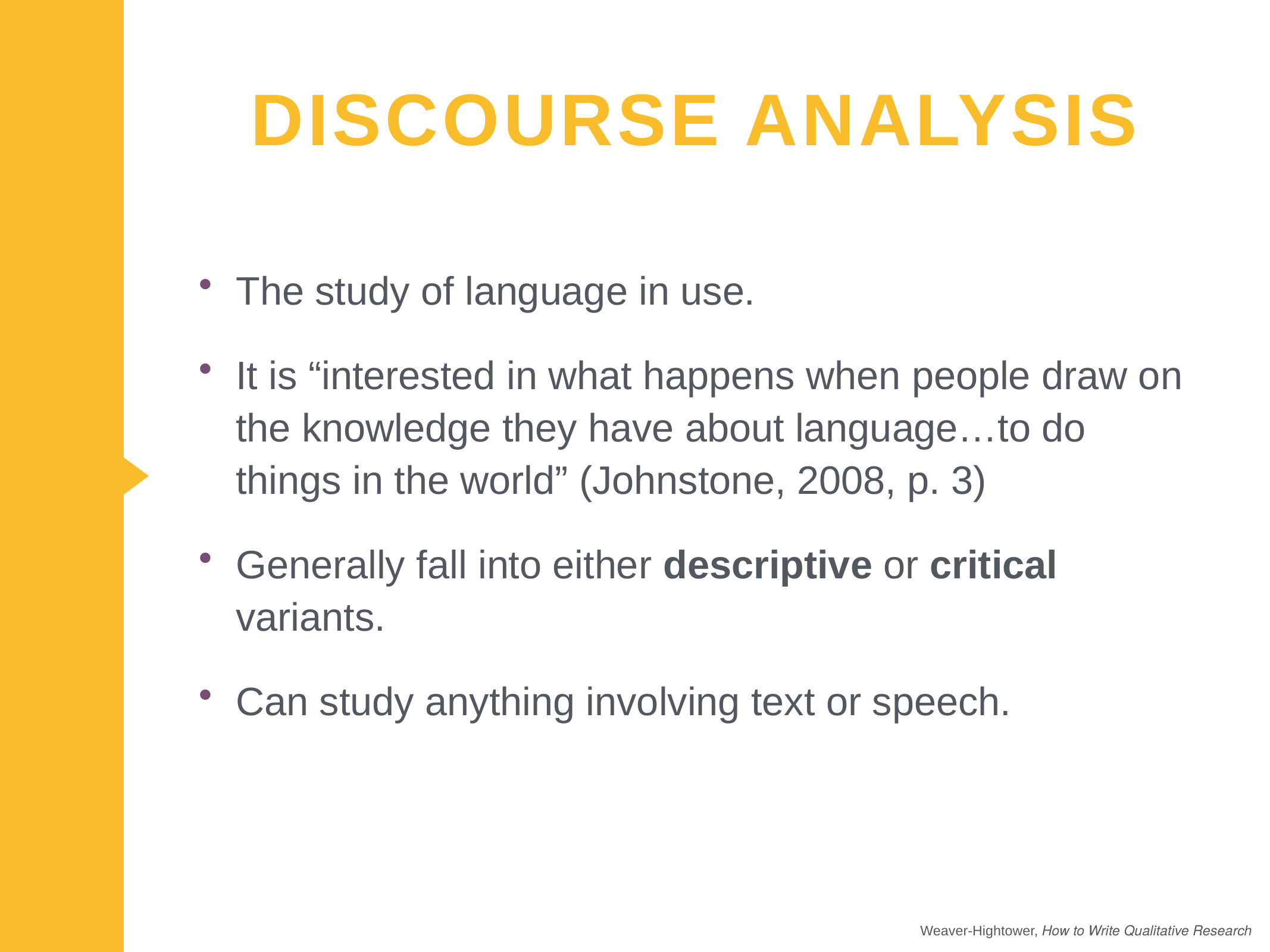

# Discourse Analysis
The study of language in use.
It is “interested in what happens when people draw on the knowledge they have about language…to do things in the world” (Johnstone, 2008, p. 3)
Generally fall into either descriptive or critical variants.
Can study anything involving text or speech.